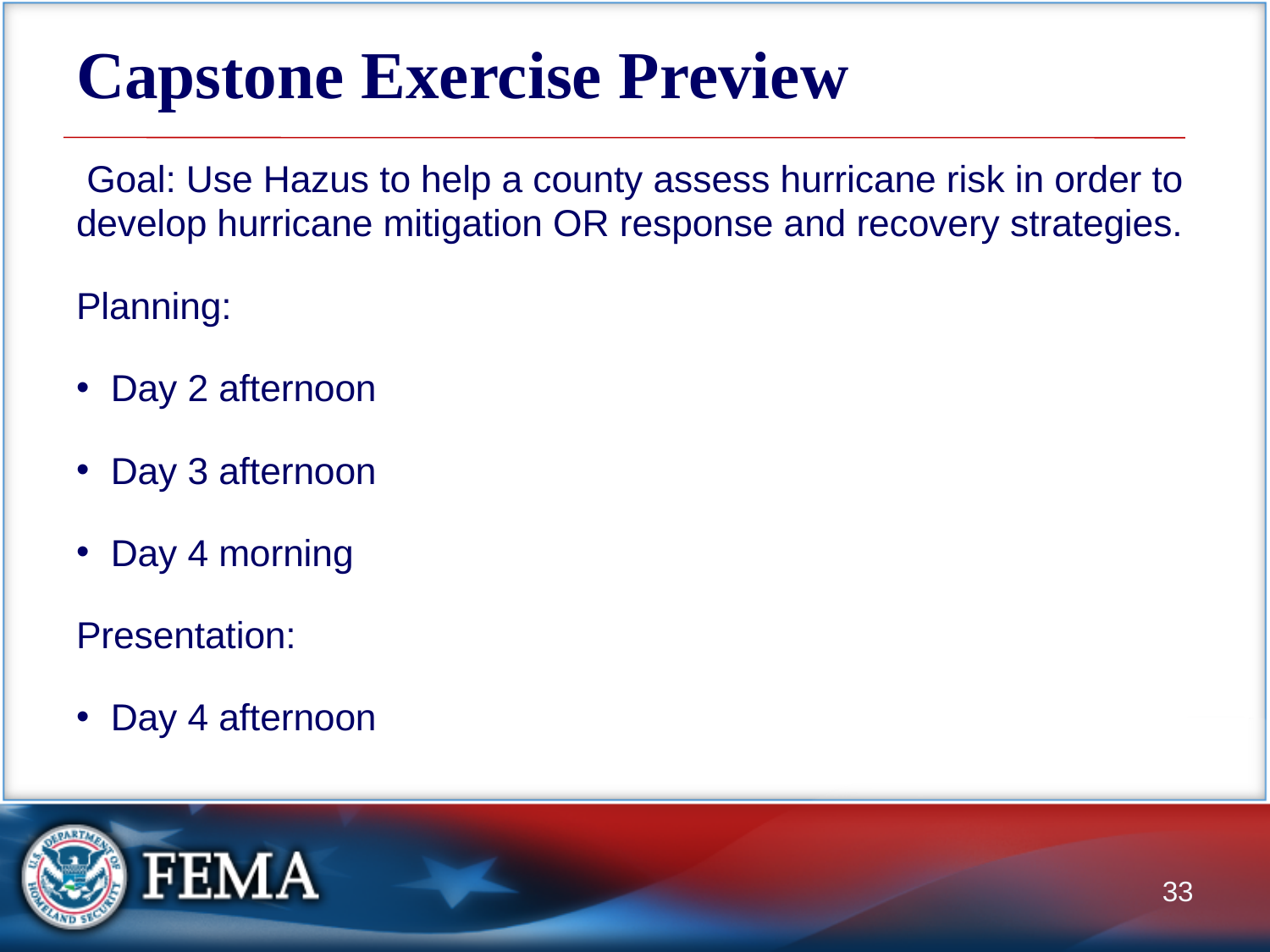

# Capstone Exercise Preview
 Goal: Use Hazus to help a county assess hurricane risk in order to develop hurricane mitigation OR response and recovery strategies.
Planning:
Day 2 afternoon
Day 3 afternoon
Day 4 morning
Presentation:
Day 4 afternoon
33